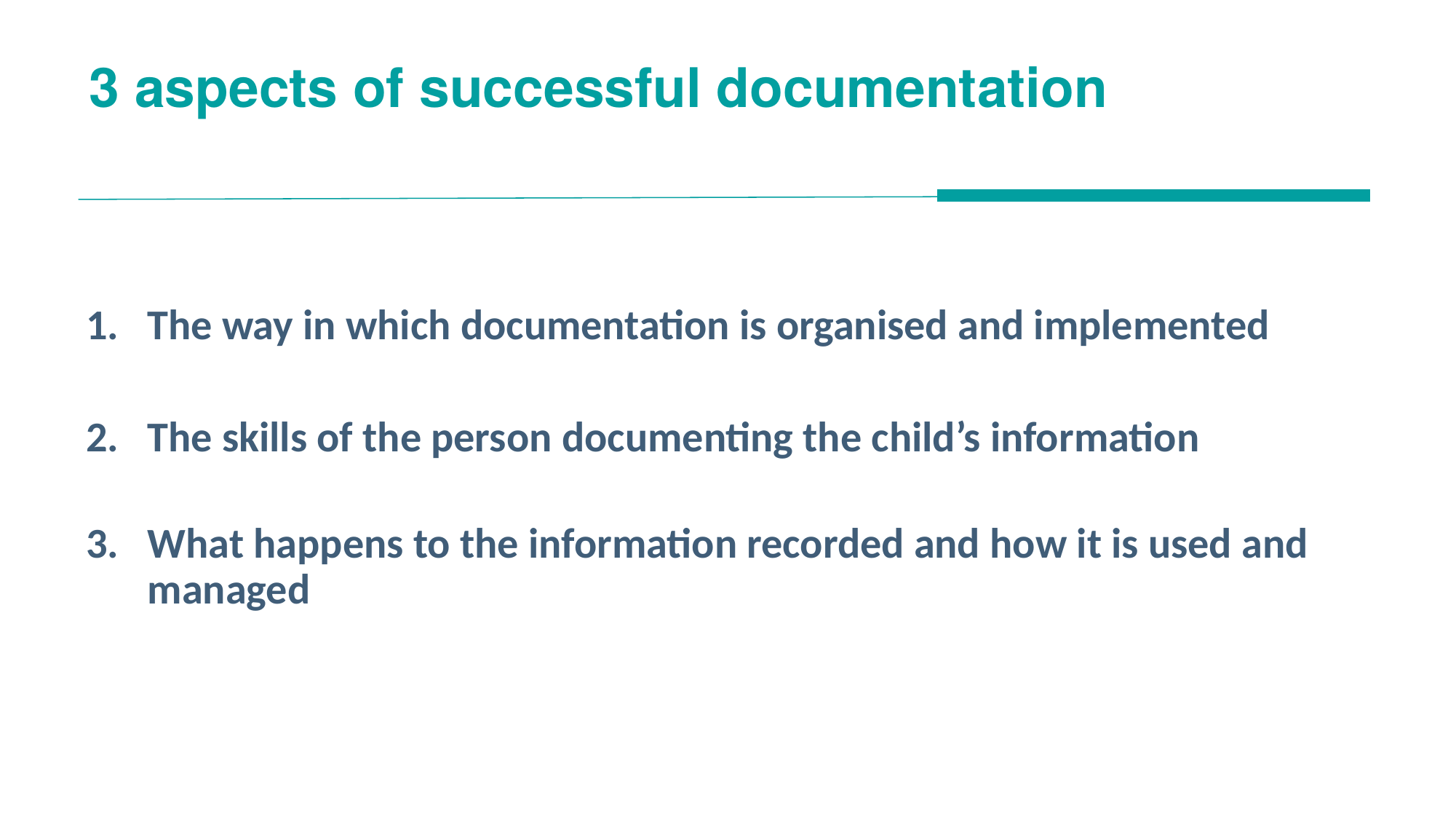

# 3 aspects of successful documentation
The way in which documentation is organised and implemented
The skills of the person documenting the child’s information
What happens to the information recorded and how it is used and managed